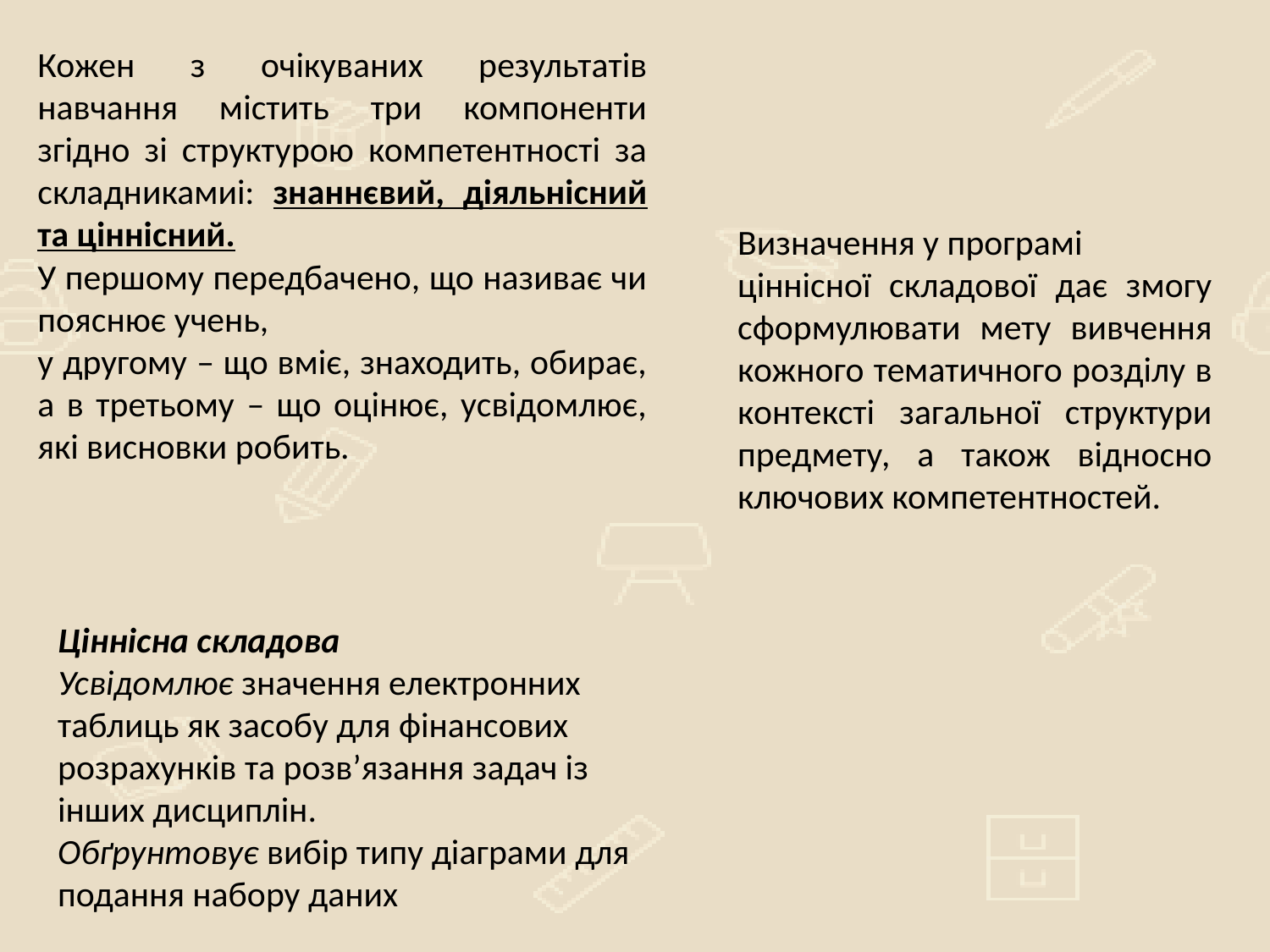

Кожен з очікуваних результатів навчання містить три компоненти згідно зі структурою компетентності за складникамиі: знаннєвий, діяльнісний та ціннісний.
У першому передбачено, що називає чи пояснює учень,
у другому – що вміє, знаходить, обирає,
а в третьому – що оцінює, усвідомлює, які висновки робить.
Визначення у програмі
ціннісної складової дає змогу сформулювати мету вивчення кожного тематичного розділу в контексті загальної структури предмету, а також відносно ключових компетентностей.
Ціннісна складова
Усвідомлює значення електронних таблиць як засобу для фінансових розрахунків та розв’язання задач із інших дисциплін.
Обґрунтовує вибір типу діаграми для подання набору даних